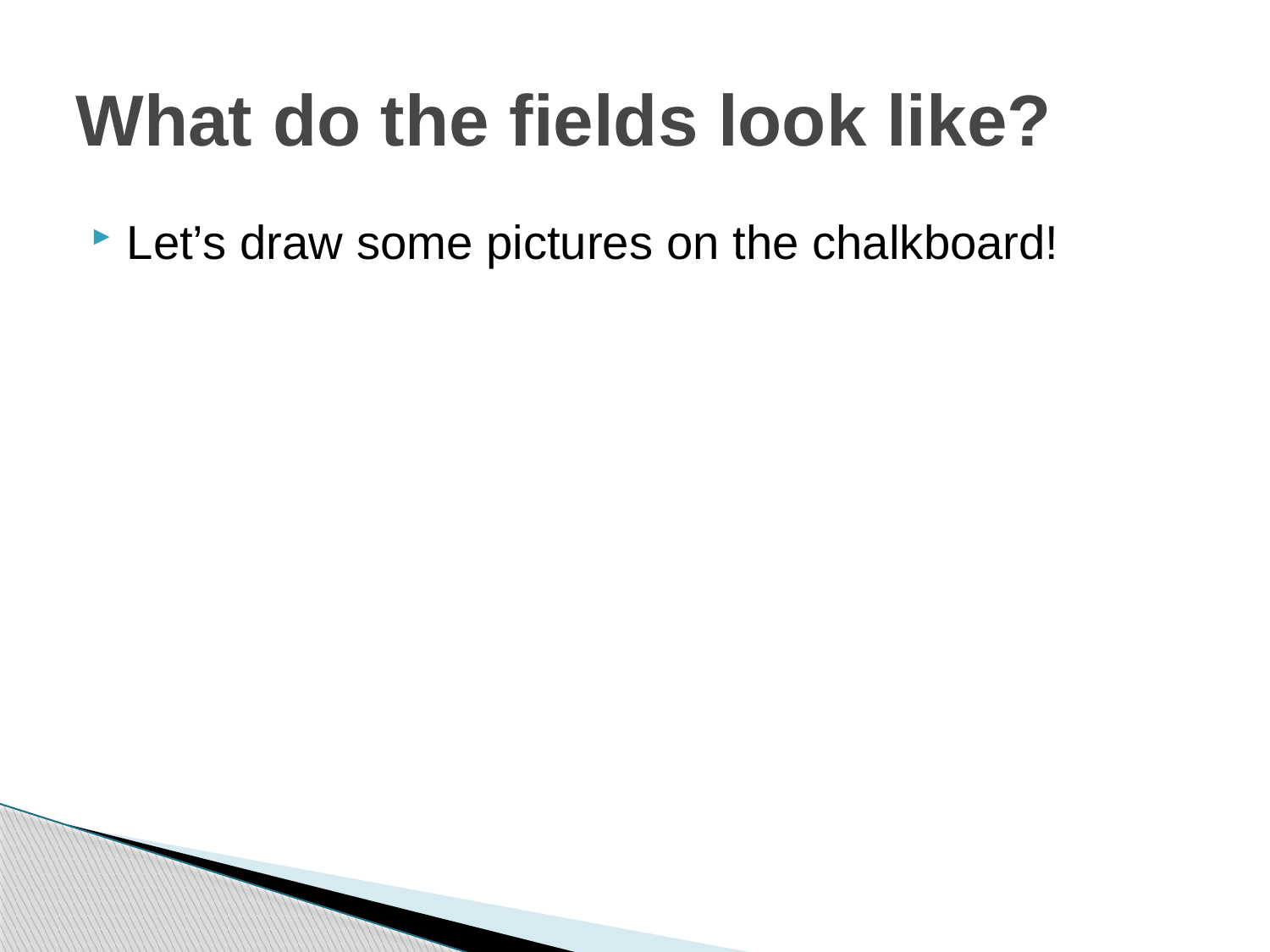

# What do the fields look like?
Let’s draw some pictures on the chalkboard!